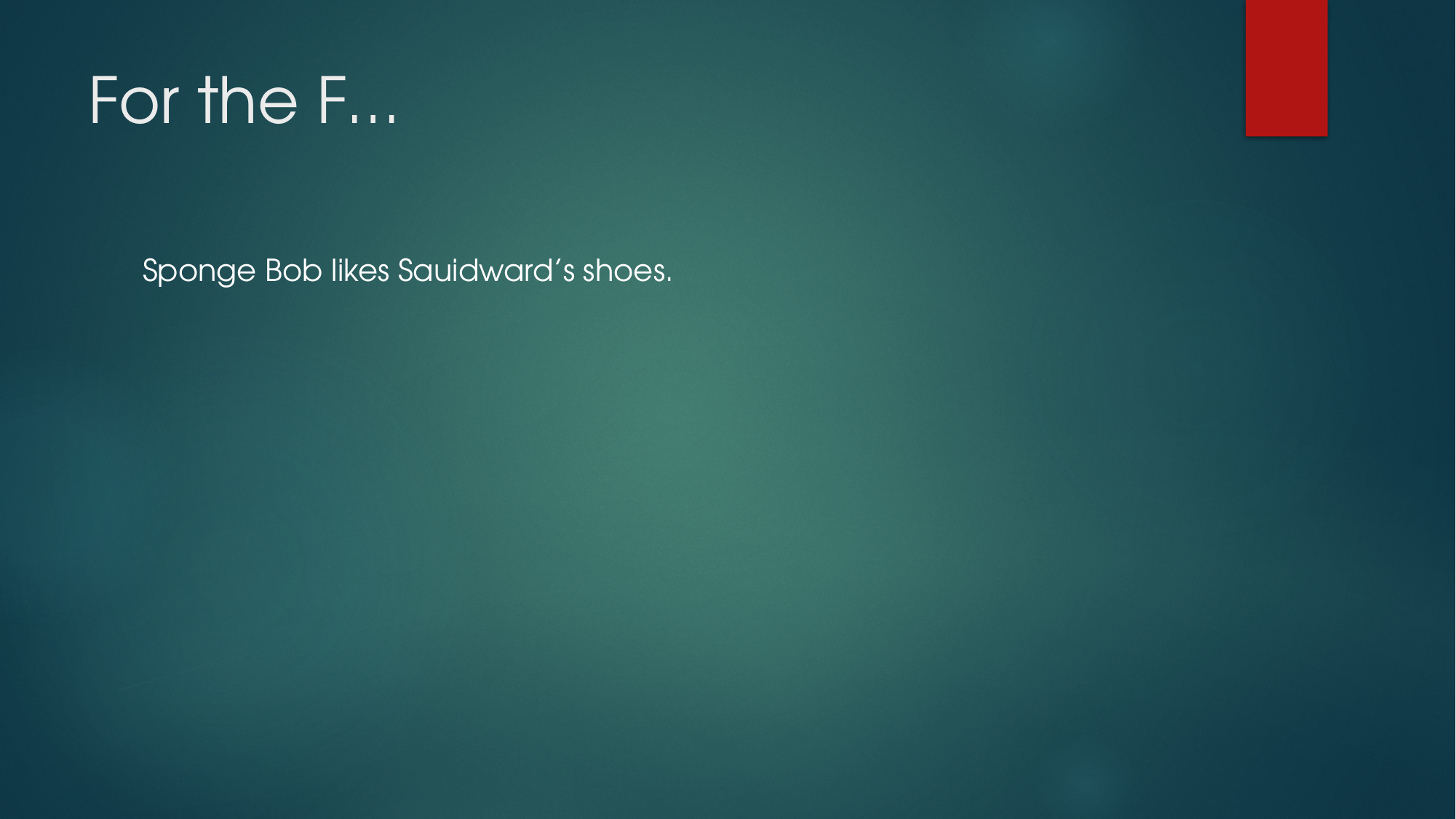

# For the F…
Sponge Bob likes Sauidward’s shoes.